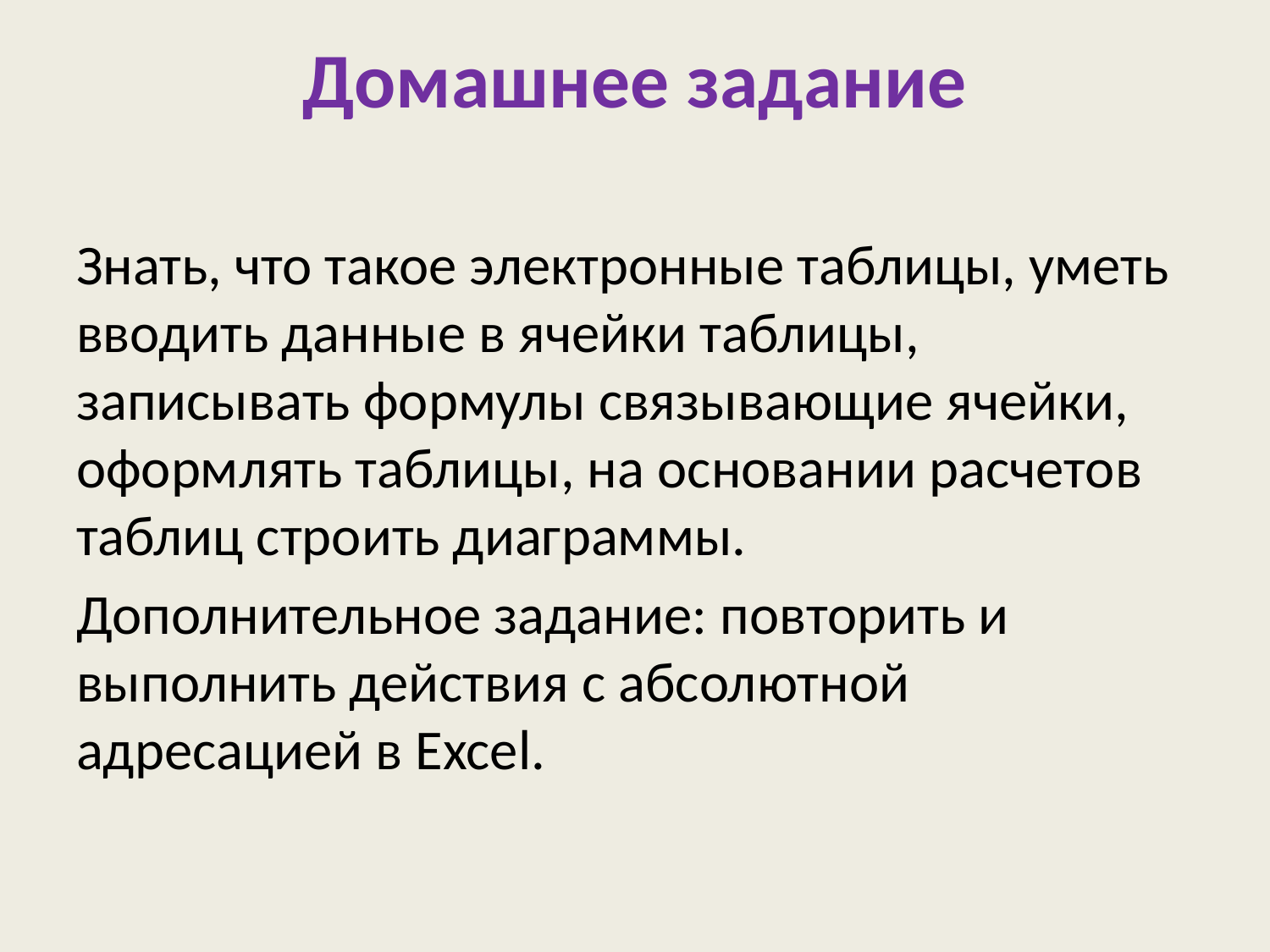

# Домашнее задание

Знать, что такое электронные таблицы, уметь вводить данные в ячейки таблицы, записывать формулы связывающие ячейки, оформлять таблицы, на основании расчетов таблиц строить диаграммы.
Дополнительное задание: повторить и выполнить действия с абсолютной адресацией в Excel.